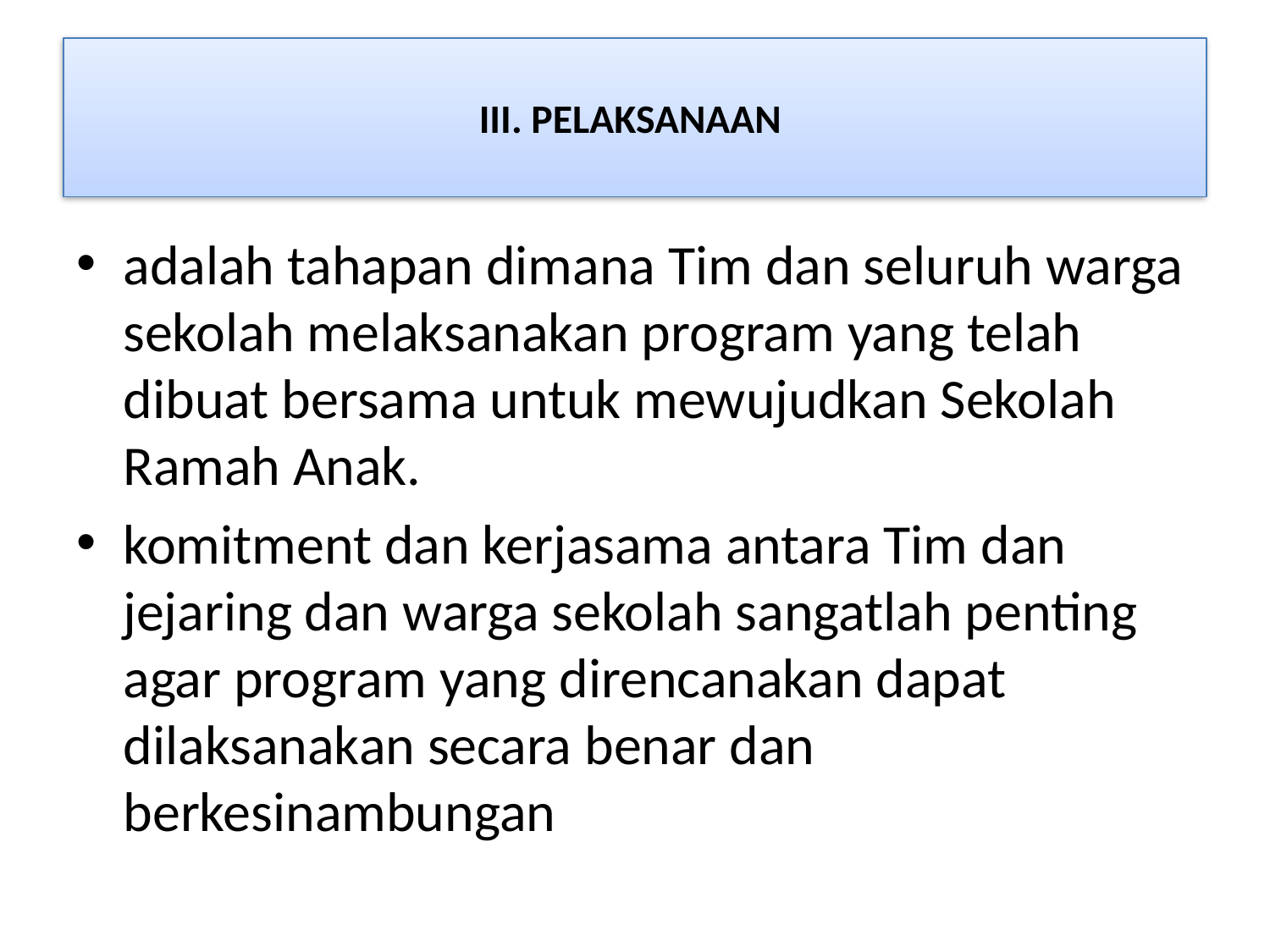

# III. PELAKSANAAN
adalah tahapan dimana Tim dan seluruh warga sekolah melaksanakan program yang telah dibuat bersama untuk mewujudkan Sekolah Ramah Anak.
komitment dan kerjasama antara Tim dan jejaring dan warga sekolah sangatlah penting  agar program yang direncanakan dapat dilaksanakan secara benar dan berkesinambungan